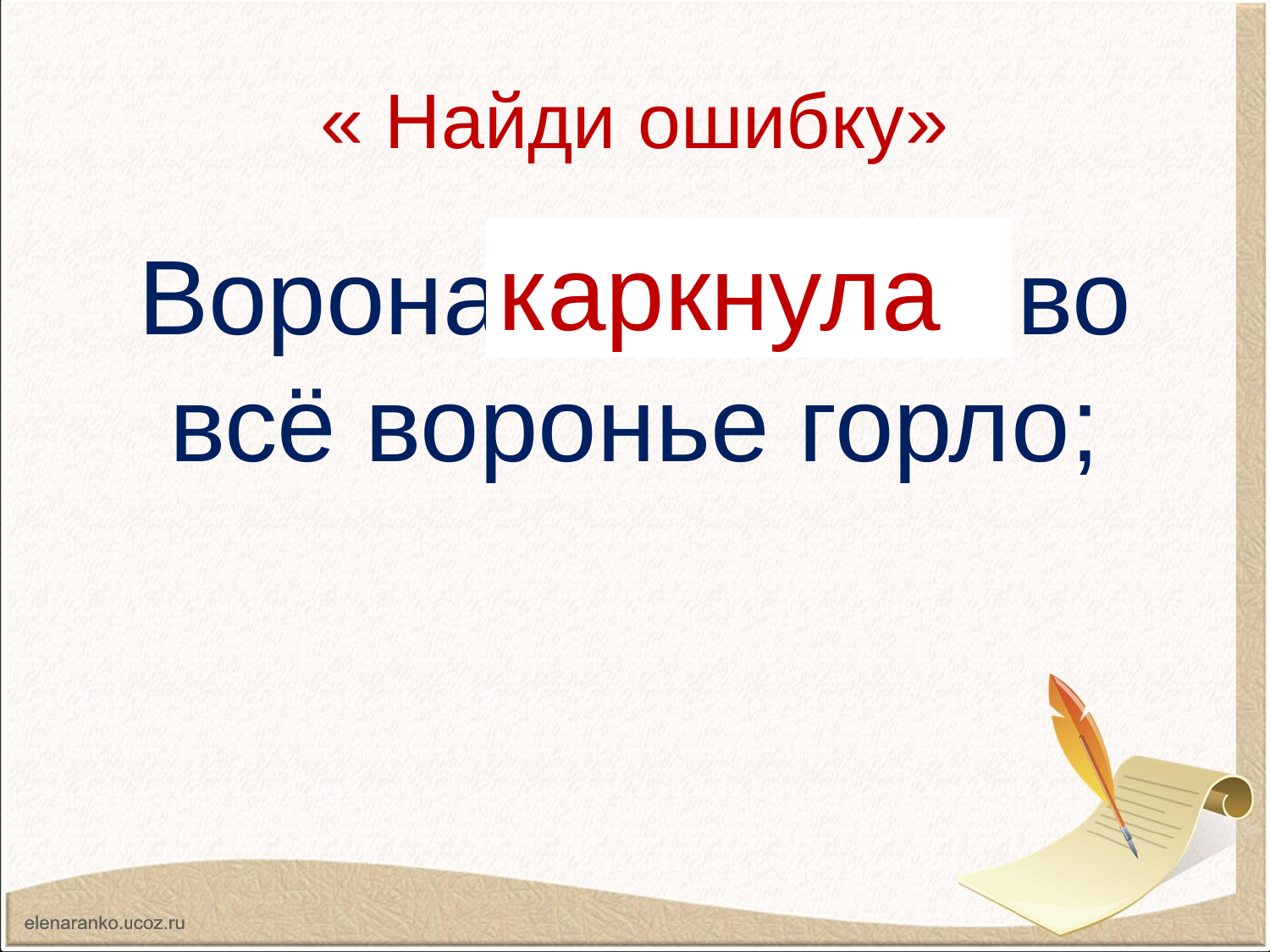

# « Найди ошибку»
каркнула
Ворона  гавкнула во всё воронье горло;